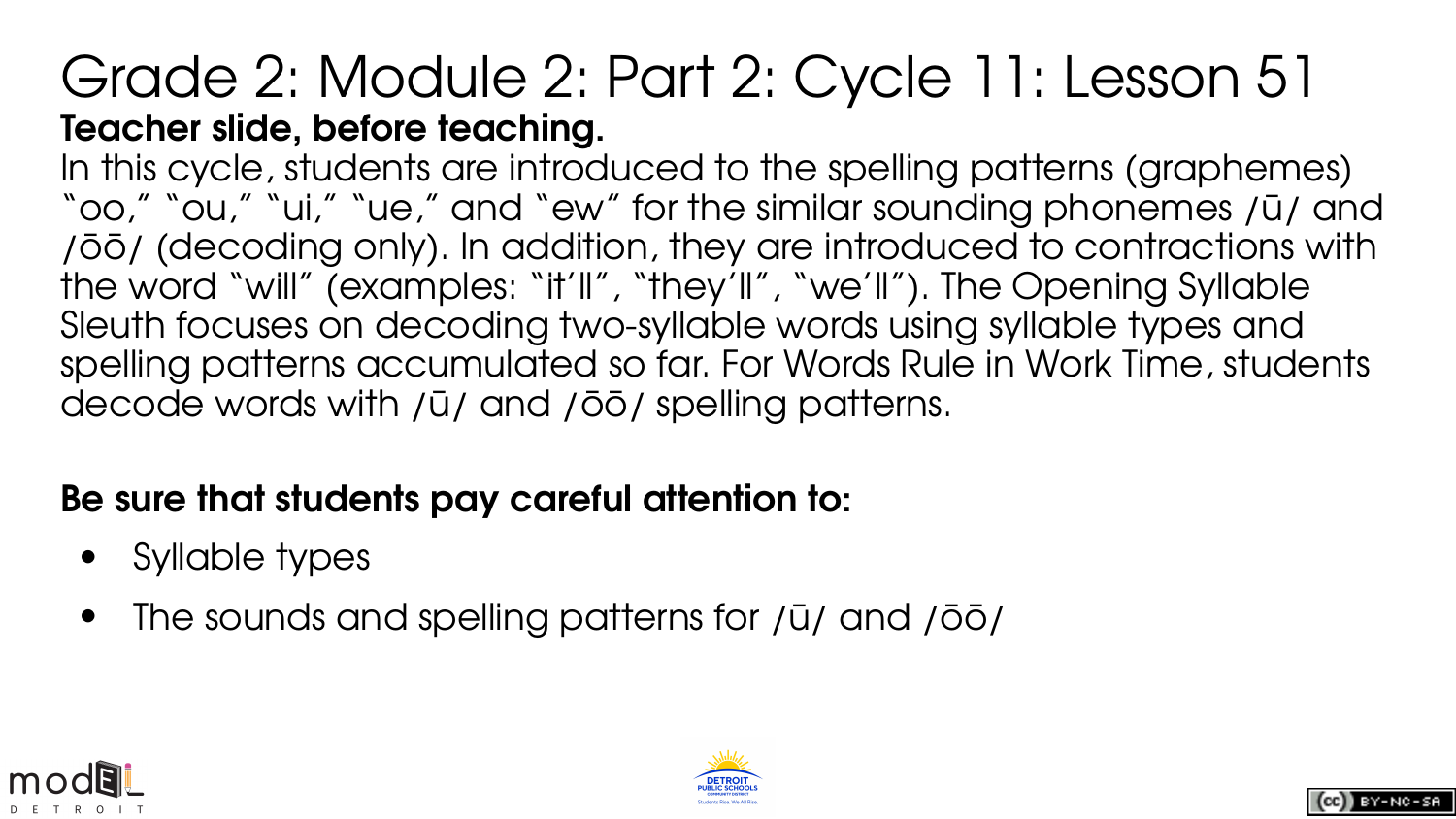

# Grade 2: Module 2: Part 2: Cycle 11: Lesson 51
Teacher slide, before teaching.
In this cycle, students are introduced to the spelling patterns (graphemes) “oo,” “ou,” “ui,” “ue,” and “ew” for the similar sounding phonemes /ū/ and /ōō/ (decoding only). In addition, they are introduced to contractions with the word “will” (examples: “it’ll”, “they’ll”, “we’ll”). The Opening Syllable Sleuth focuses on decoding two-syllable words using syllable types and spelling patterns accumulated so far. For Words Rule in Work Time, students decode words with /ū/ and /ōō/ spelling patterns.

Be sure that students pay careful attention to:
Syllable types
The sounds and spelling patterns for /ū/ and /ōō/